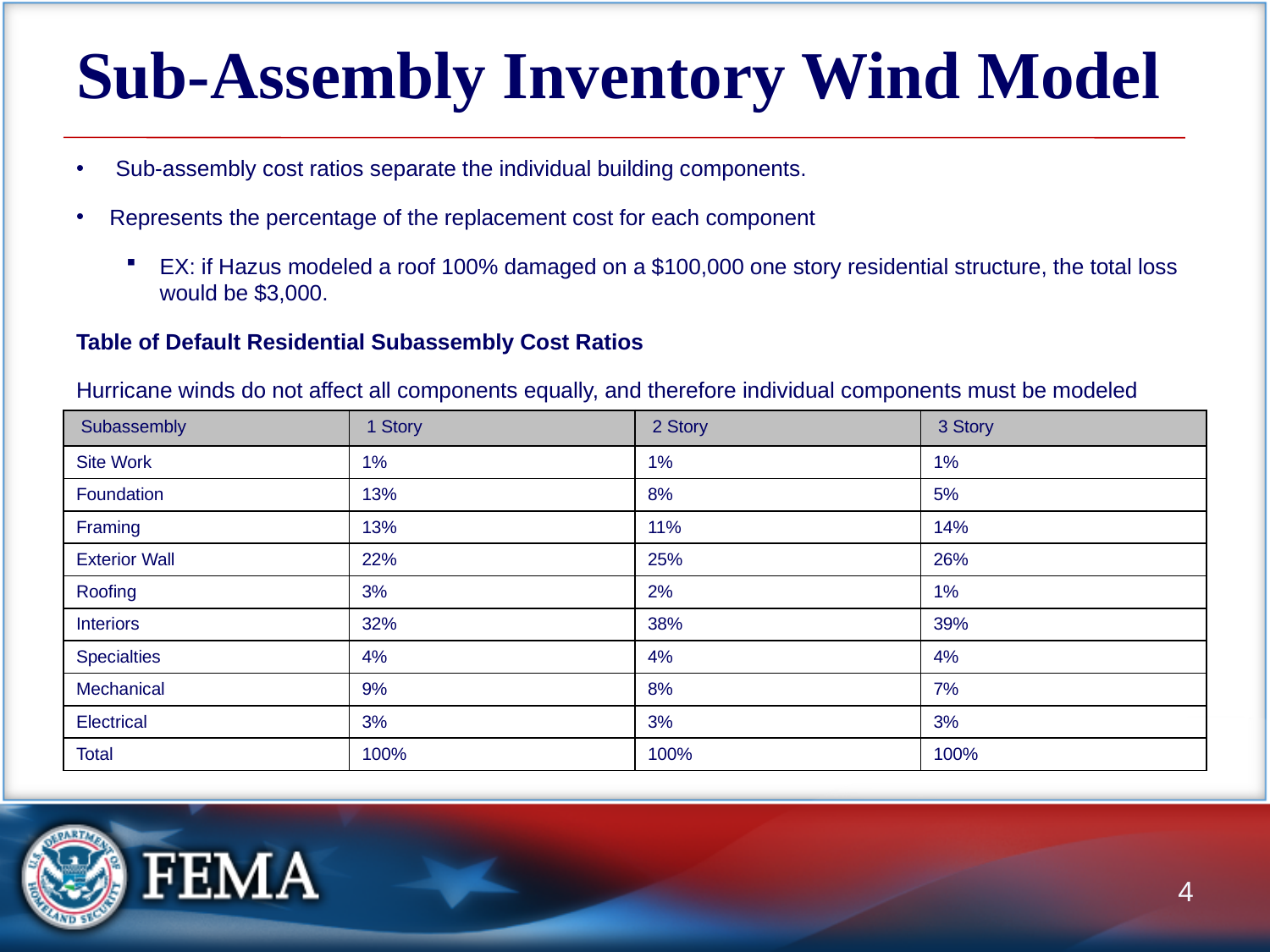

# Sub-Assembly Inventory Wind Model
 Sub-assembly cost ratios separate the individual building components.
Represents the percentage of the replacement cost for each component
EX: if Hazus modeled a roof 100% damaged on a $100,000 one story residential structure, the total loss would be $3,000.
Table of Default Residential Subassembly Cost Ratios
Hurricane winds do not affect all components equally, and therefore individual components must be modeled
| Subassembly | 1 Story | 2 Story | 3 Story |
| --- | --- | --- | --- |
| Site Work | 1% | 1% | 1% |
| Foundation | 13% | 8% | 5% |
| Framing | 13% | 11% | 14% |
| Exterior Wall | 22% | 25% | 26% |
| Roofing | 3% | 2% | 1% |
| Interiors | 32% | 38% | 39% |
| Specialties | 4% | 4% | 4% |
| Mechanical | 9% | 8% | 7% |
| Electrical | 3% | 3% | 3% |
| Total | 100% | 100% | 100% |
4